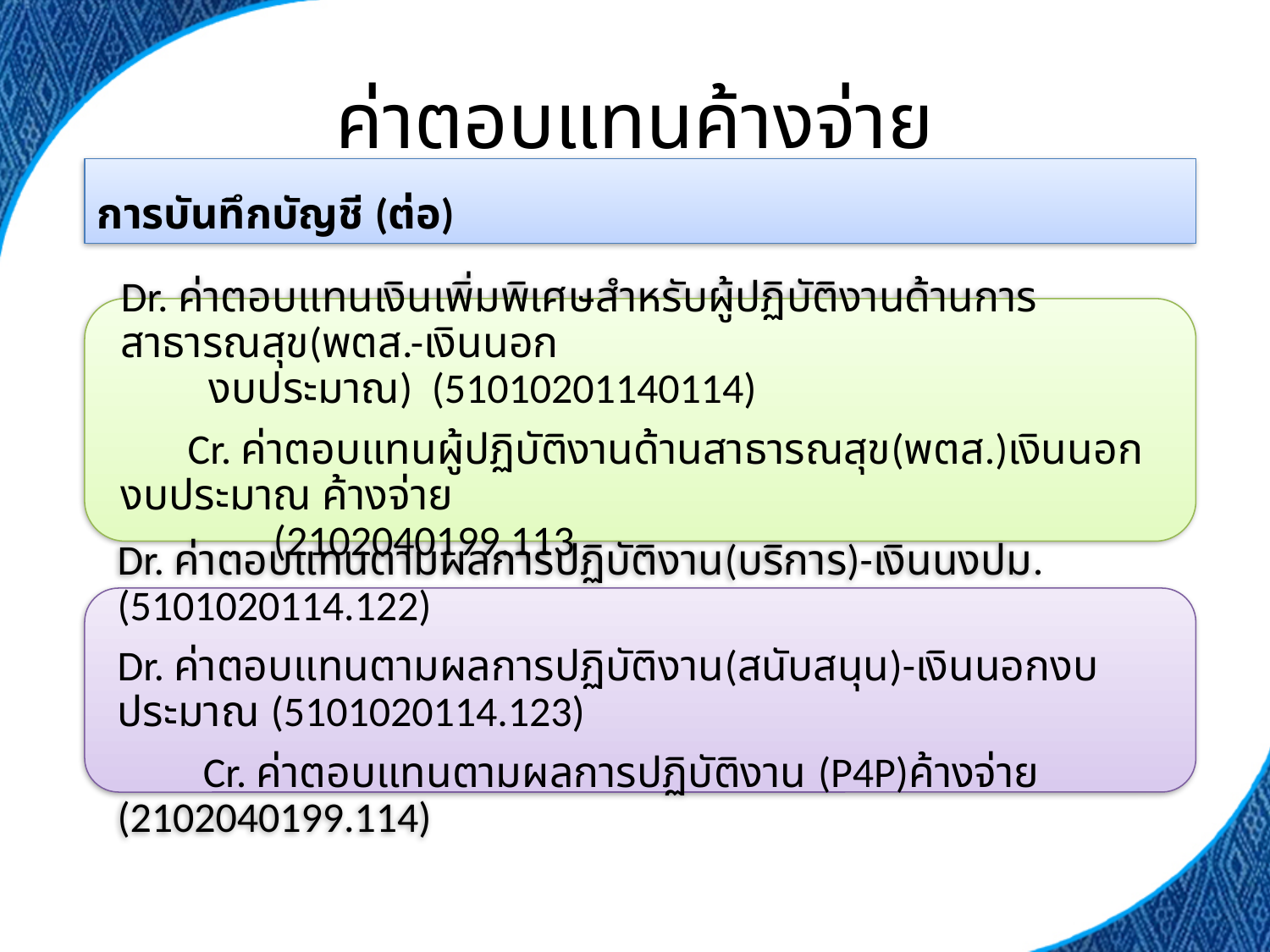

# ค่าตอบแทนค้างจ่าย
การบันทึกบัญชี (ต่อ)
Dr. ค่าตอบแทนเงินเพิ่มพิเศษสำหรับผู้ปฏิบัติงานด้านการสาธารณสุข(พตส.-เงินนอก
        งบประมาณ)  (51010201140114)
       Cr. ค่าตอบแทนผู้ปฏิบัติงานด้านสาธารณสุข(พตส.)เงินนอกงบประมาณ ค้างจ่าย
                (2102040199.113
Dr. ค่าตอบแทนตามผลการปฏิบัติงาน(บริการ)-เงินนงปม.(5101020114.122)
Dr. ค่าตอบแทนตามผลการปฏิบัติงาน(สนับสนุน)-เงินนอกงบประมาณ (5101020114.123)
         Cr. ค่าตอบแทนตามผลการปฏิบัติงาน (P4P)ค้างจ่าย  (2102040199.114)